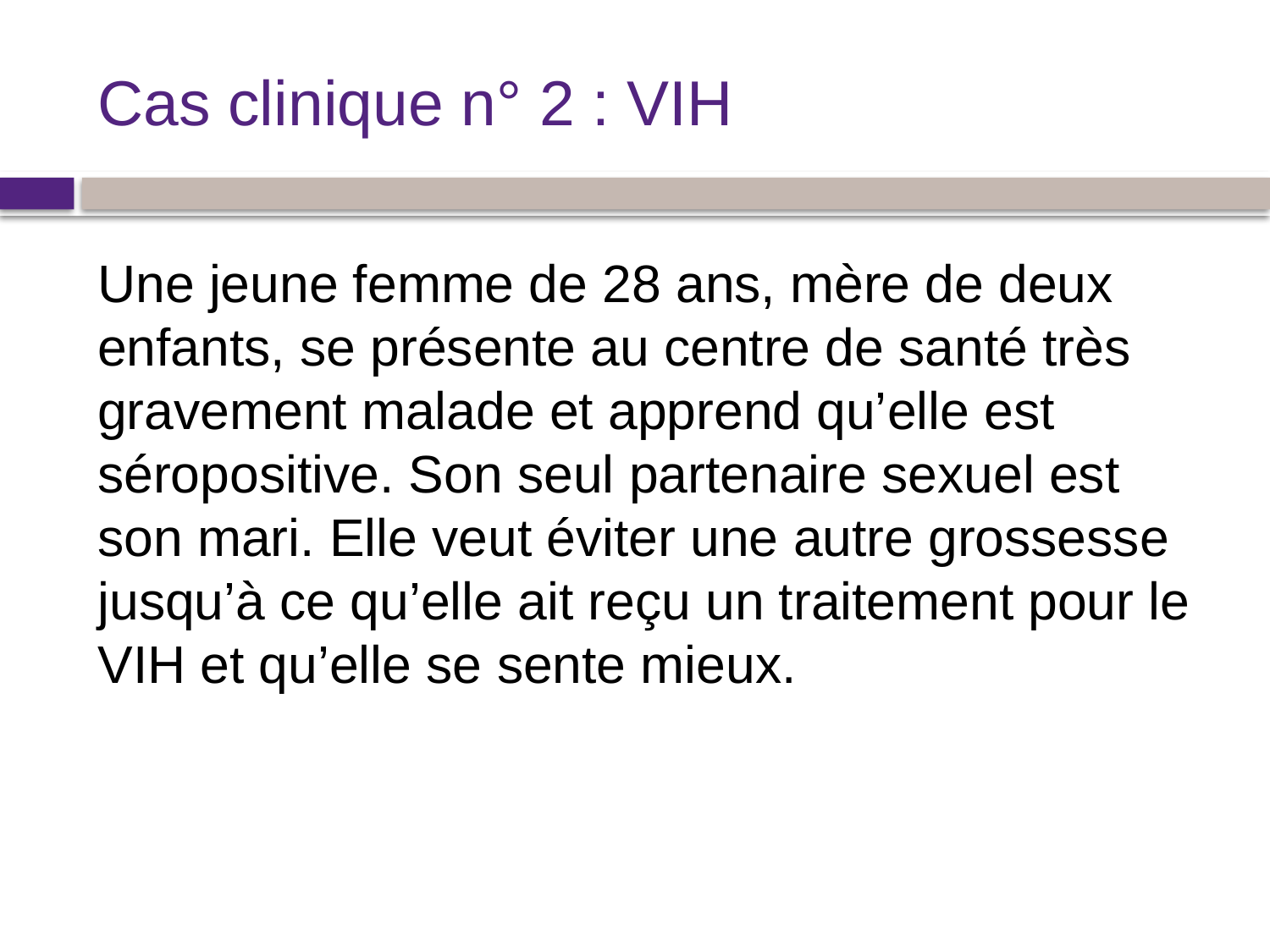

# Cas clinique n° 2 : VIH
Une jeune femme de 28 ans, mère de deux enfants, se présente au centre de santé très gravement malade et apprend qu’elle est séropositive. Son seul partenaire sexuel est son mari. Elle veut éviter une autre grossesse jusqu’à ce qu’elle ait reçu un traitement pour le VIH et qu’elle se sente mieux.